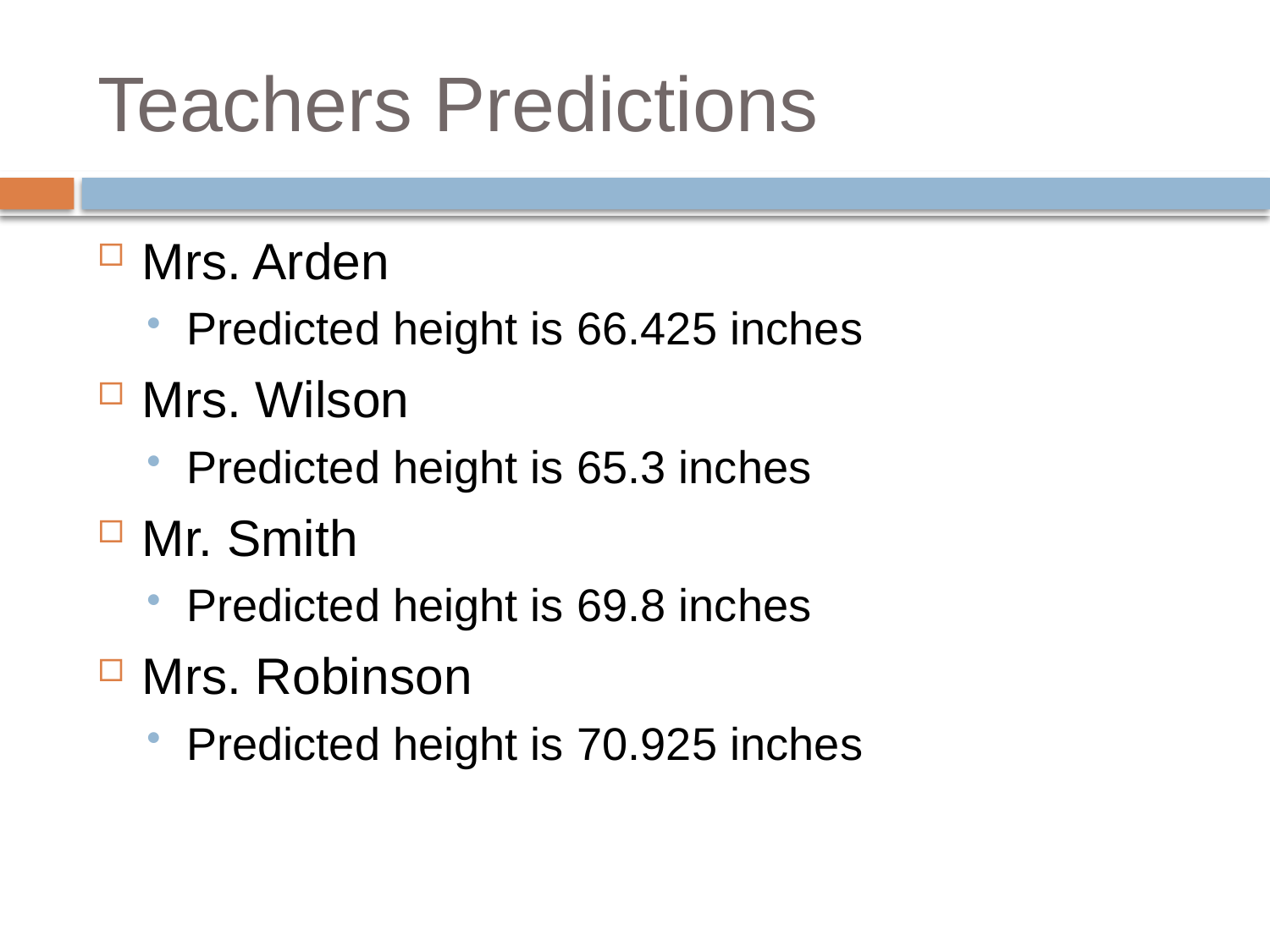

# Teachers Predictions
Mrs. Arden
Predicted height is 66.425 inches
Mrs. Wilson
Predicted height is 65.3 inches
Mr. Smith
Predicted height is 69.8 inches
Mrs. Robinson
Predicted height is 70.925 inches